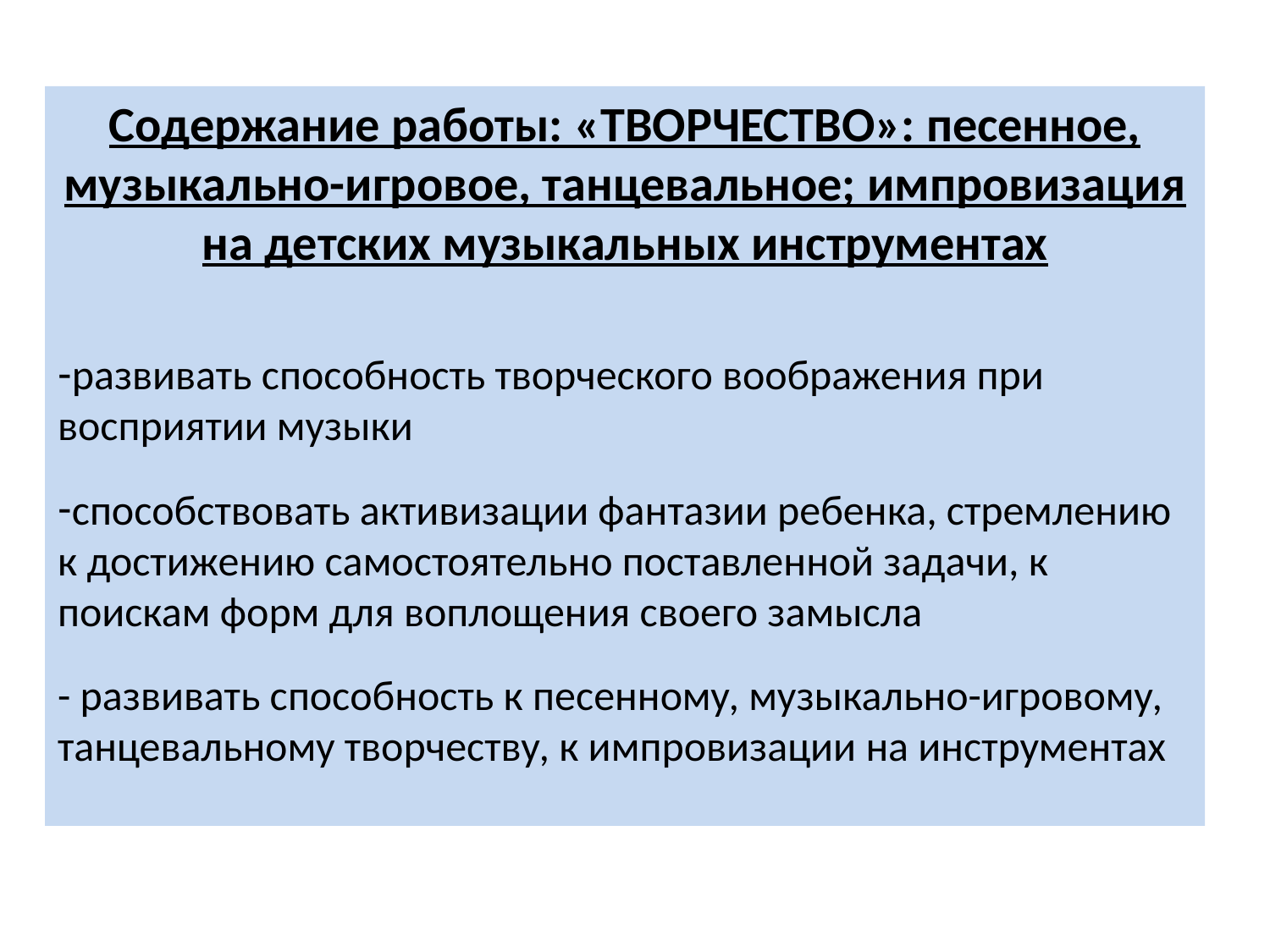

Содержание работы: «ТВОРЧЕСТВО»: песенное, музыкально-игровое, танцевальное; импровизация на детских музыкальных инструментах

развивать способность творческого воображения при восприятии музыки

способствовать активизации фантазии ребенка, стремлению к достижению самостоятельно поставленной задачи, к поискам форм для воплощения своего замысла

- развивать способность к песенному, музыкально-игровому, танцевальному творчеству, к импровизации на инструментах